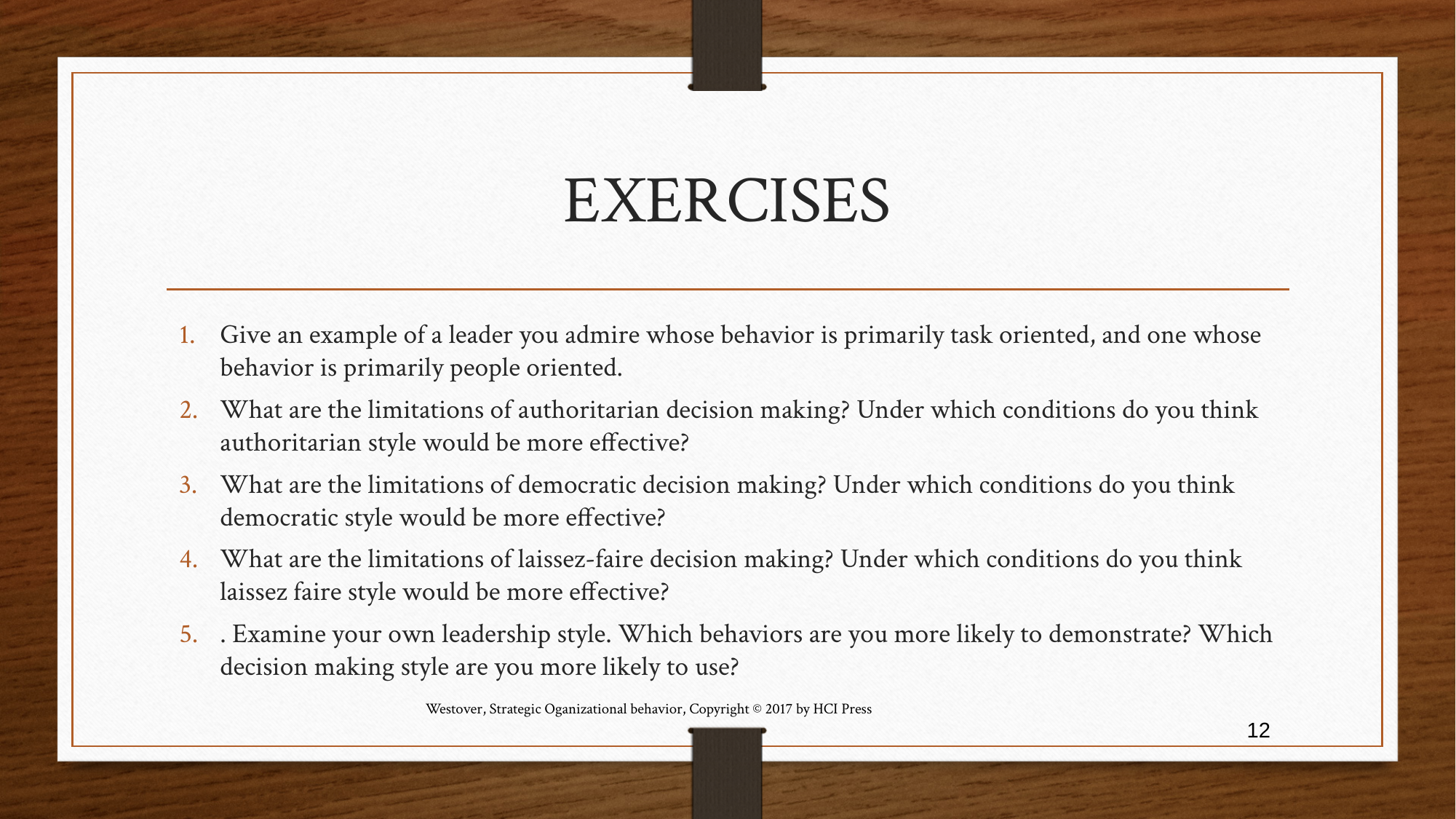

# EXERCISES
Give an example of a leader you admire whose behavior is primarily task oriented, and one whose behavior is primarily people oriented.
What are the limitations of authoritarian decision making? Under which conditions do you think authoritarian style would be more effective?
What are the limitations of democratic decision making? Under which conditions do you think democratic style would be more effective?
What are the limitations of laissez-faire decision making? Under which conditions do you think laissez faire style would be more effective?
. Examine your own leadership style. Which behaviors are you more likely to demonstrate? Which decision making style are you more likely to use?
Westover, Strategic Oganizational behavior, Copyright © 2017 by HCI Press
12